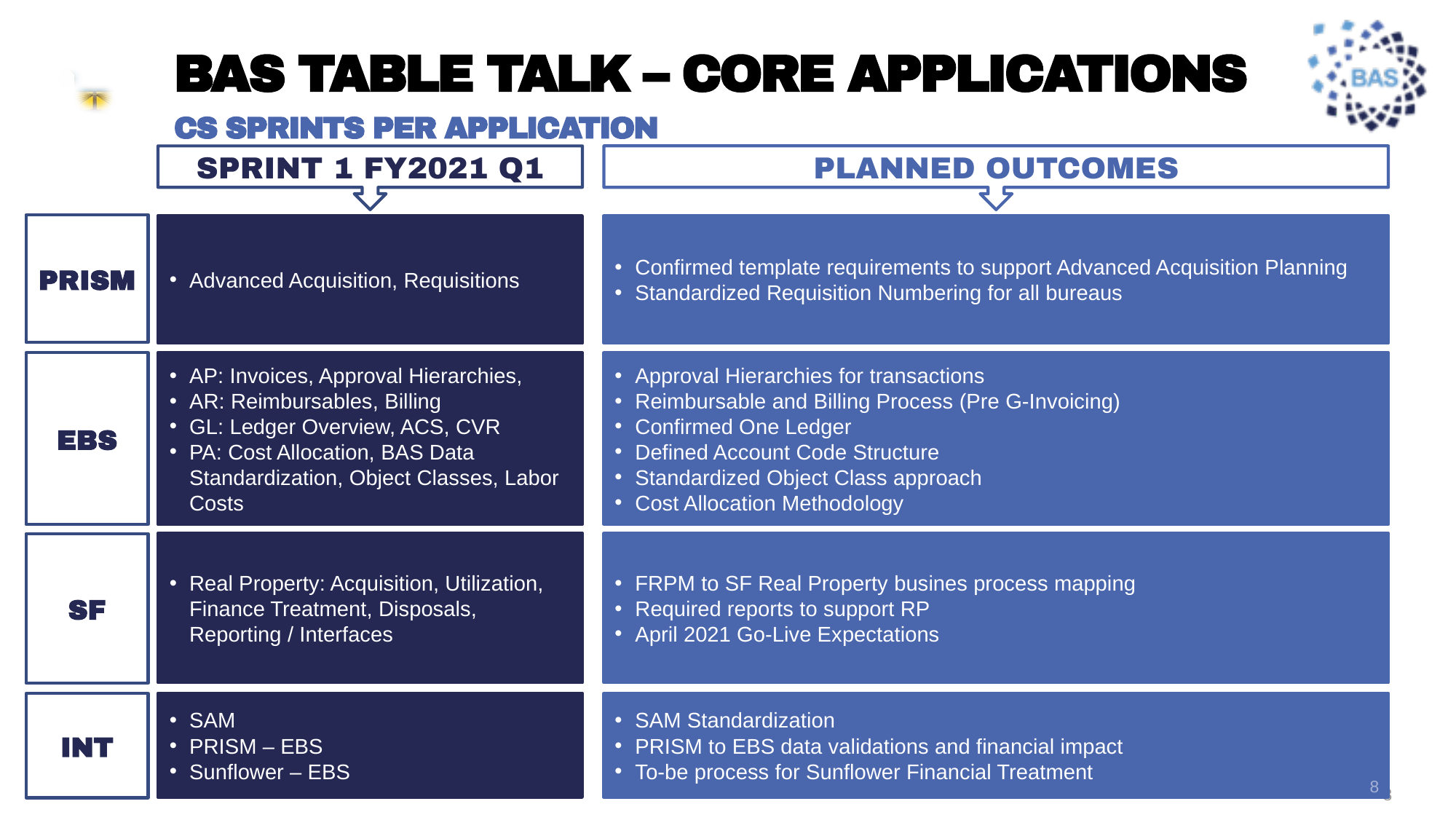

# BAS Table Talk – Core applications
CS Sprints per application
Planned Outcomes
Sprint 1 FY2021 Q1
PRISM
Advanced Acquisition, Requisitions
Confirmed template requirements to support Advanced Acquisition Planning
Standardized Requisition Numbering for all bureaus
AP: Invoices, Approval Hierarchies,
AR: Reimbursables, Billing
GL: Ledger Overview, ACS, CVR
PA: Cost Allocation, BAS Data Standardization, Object Classes, Labor Costs
EBS
Approval Hierarchies for transactions
Reimbursable and Billing Process (Pre G-Invoicing)
Confirmed One Ledger
Defined Account Code Structure
Standardized Object Class approach
Cost Allocation Methodology
Real Property: Acquisition, Utilization, Finance Treatment, Disposals, Reporting / Interfaces
FRPM to SF Real Property busines process mapping
Required reports to support RP
April 2021 Go-Live Expectations
SF
SAM
PRISM – EBS
Sunflower – EBS
SAM Standardization
PRISM to EBS data validations and financial impact
To-be process for Sunflower Financial Treatment
INT
8